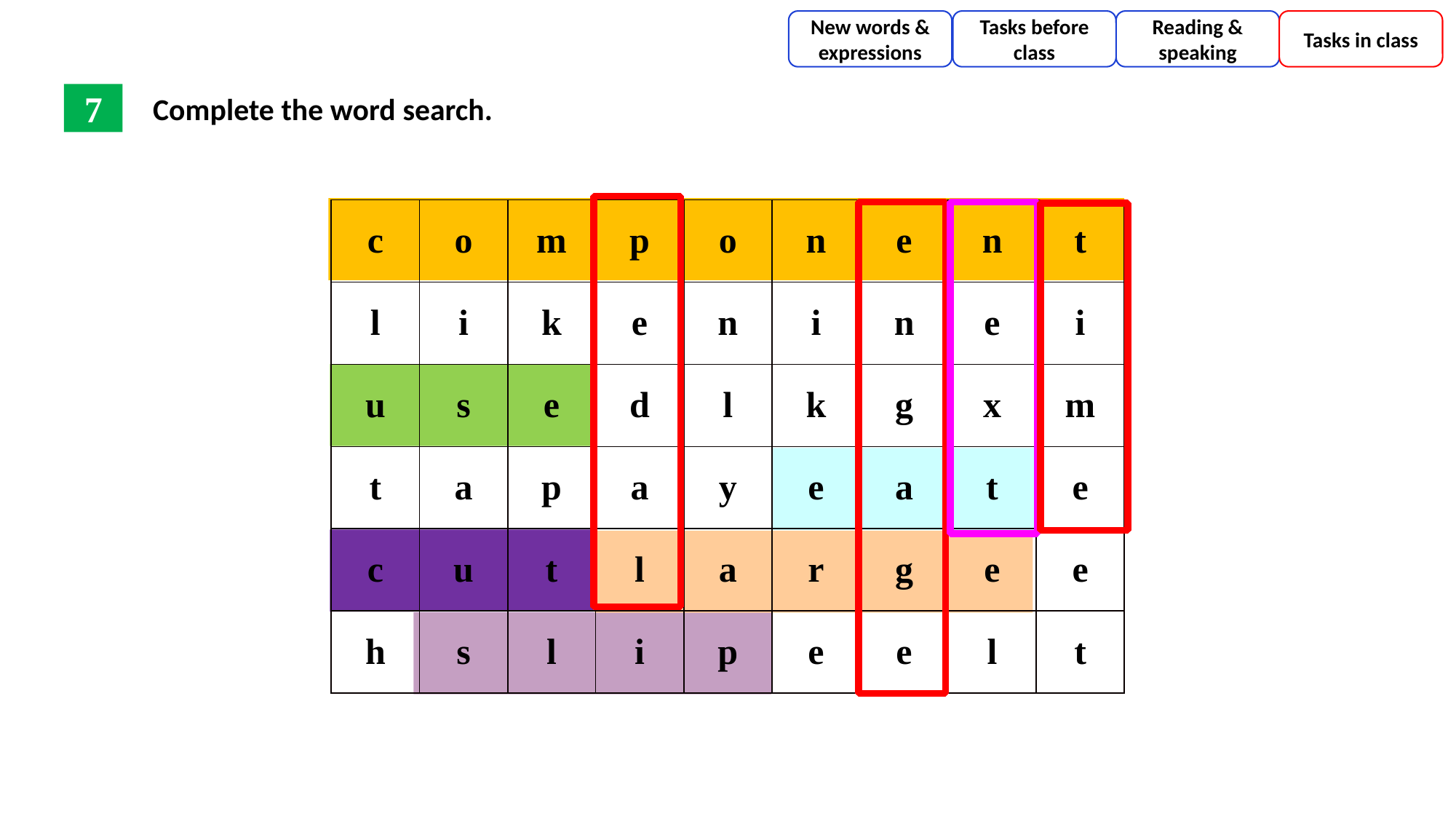

New words & expressions
Tasks before class
Reading & speaking
Tasks in class
Complete the word search.
7

| c | o | m | p | o | n | e | n | t |
| --- | --- | --- | --- | --- | --- | --- | --- | --- |
| l | i | k | e | n | i | n | e | i |
| u | s | e | d | l | k | g | x | m |
| t | a | p | a | y | e | a | t | e |
| c | u | t | l | a | r | g | e | e |
| h | s | l | i | p | e | e | l | t |